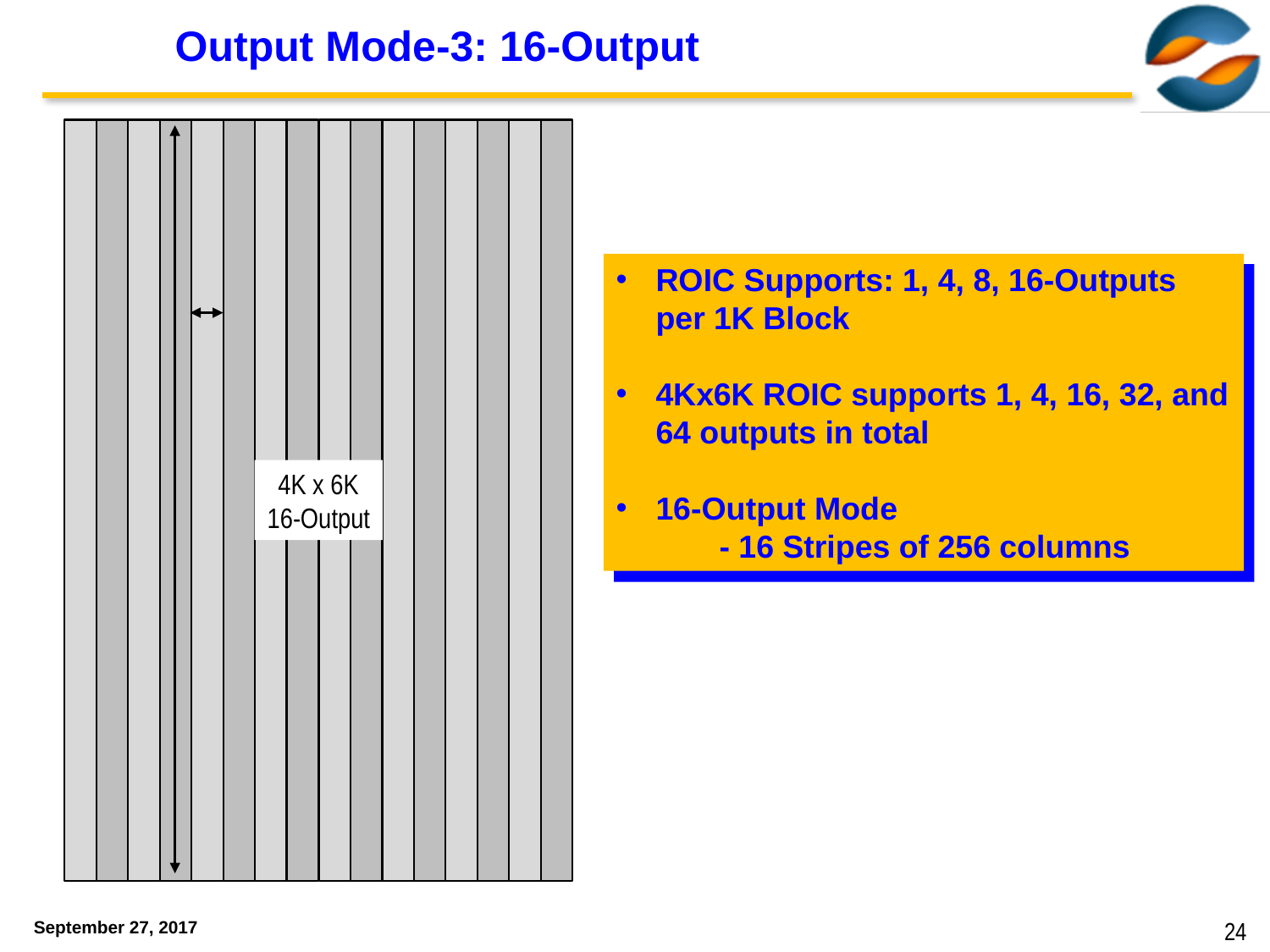

# Output Mode-3: 16-Output

ROIC Supports: 1, 4, 8, 16-Outputs per 1K Block

4Kx6K ROIC supports 1, 4, 16, 32, and 64 outputs in total

16-Output Mode
- 16 Stripes of 256 columns
4K x 6K
16-Output
September 27, 2017
24